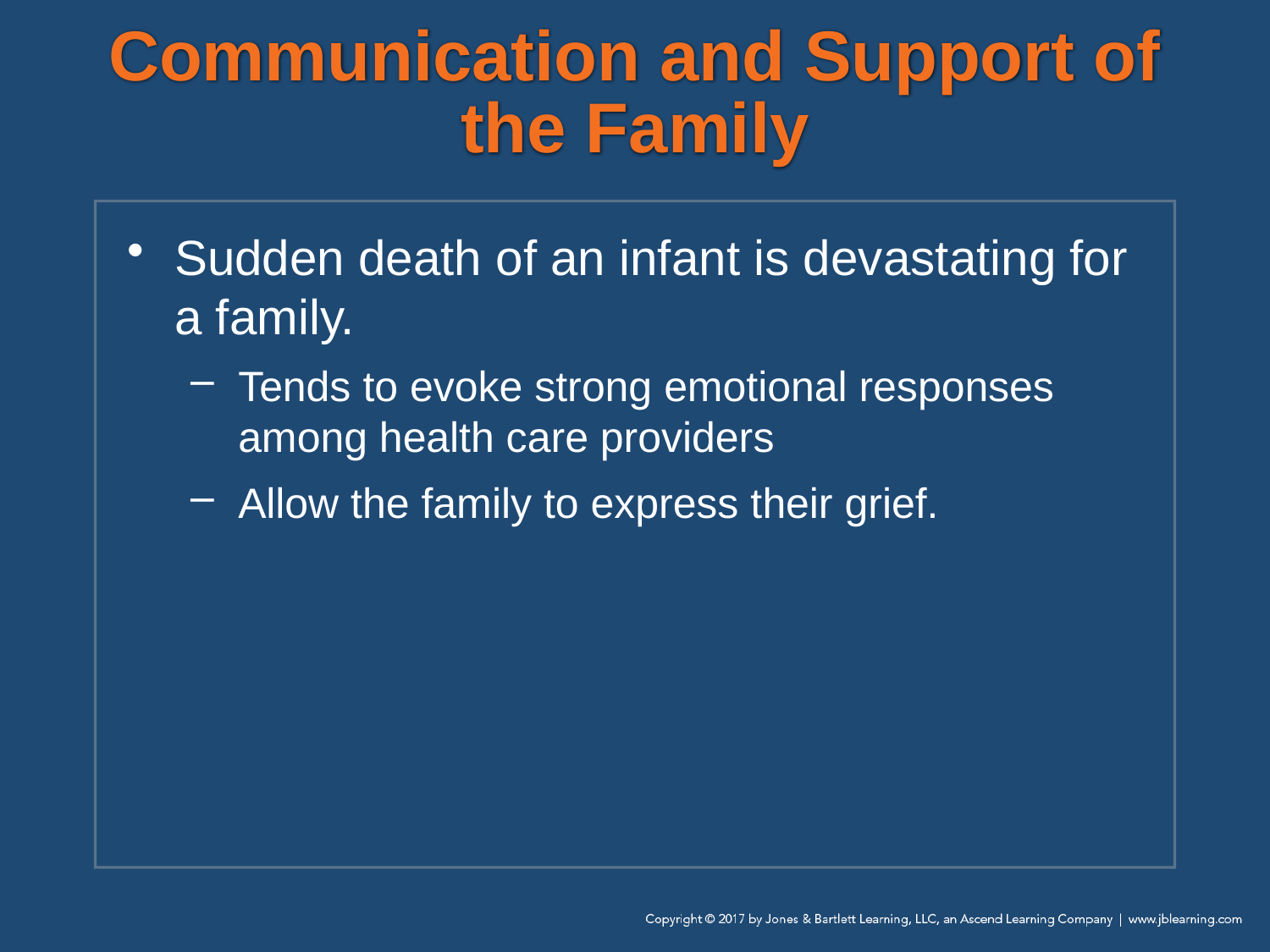

# Communication and Support of the Family
Sudden death of an infant is devastating for a family.
Tends to evoke strong emotional responses among health care providers
Allow the family to express their grief.